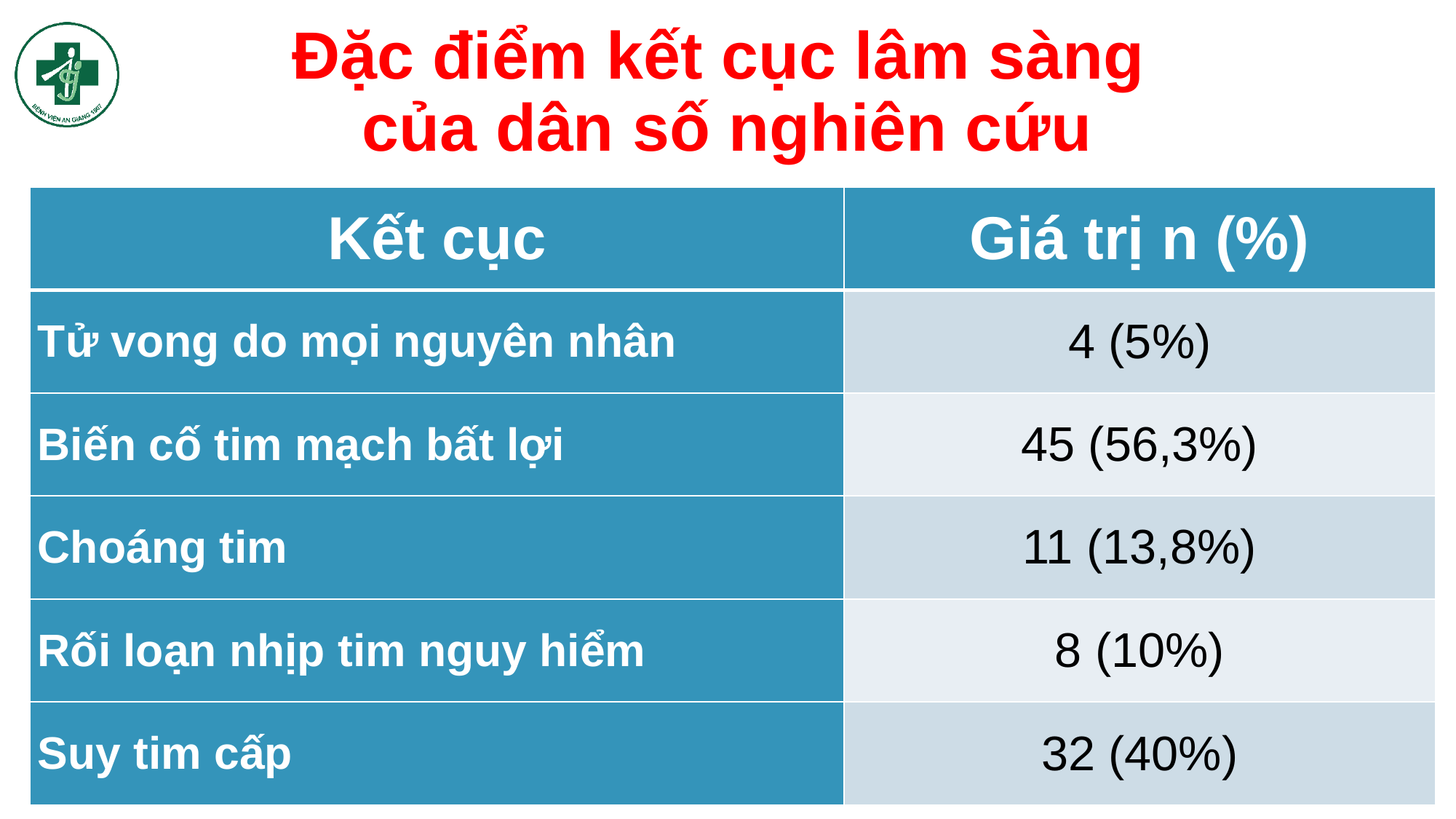

# Đặc điểm kết cục lâm sàng của dân số nghiên cứu
| Kết cục | Giá trị n (%) |
| --- | --- |
| Tử vong do mọi nguyên nhân | 4 (5%) |
| Biến cố tim mạch bất lợi | 45 (56,3%) |
| Choáng tim | 11 (13,8%) |
| Rối loạn nhịp tim nguy hiểm | 8 (10%) |
| Suy tim cấp | 32 (40%) |